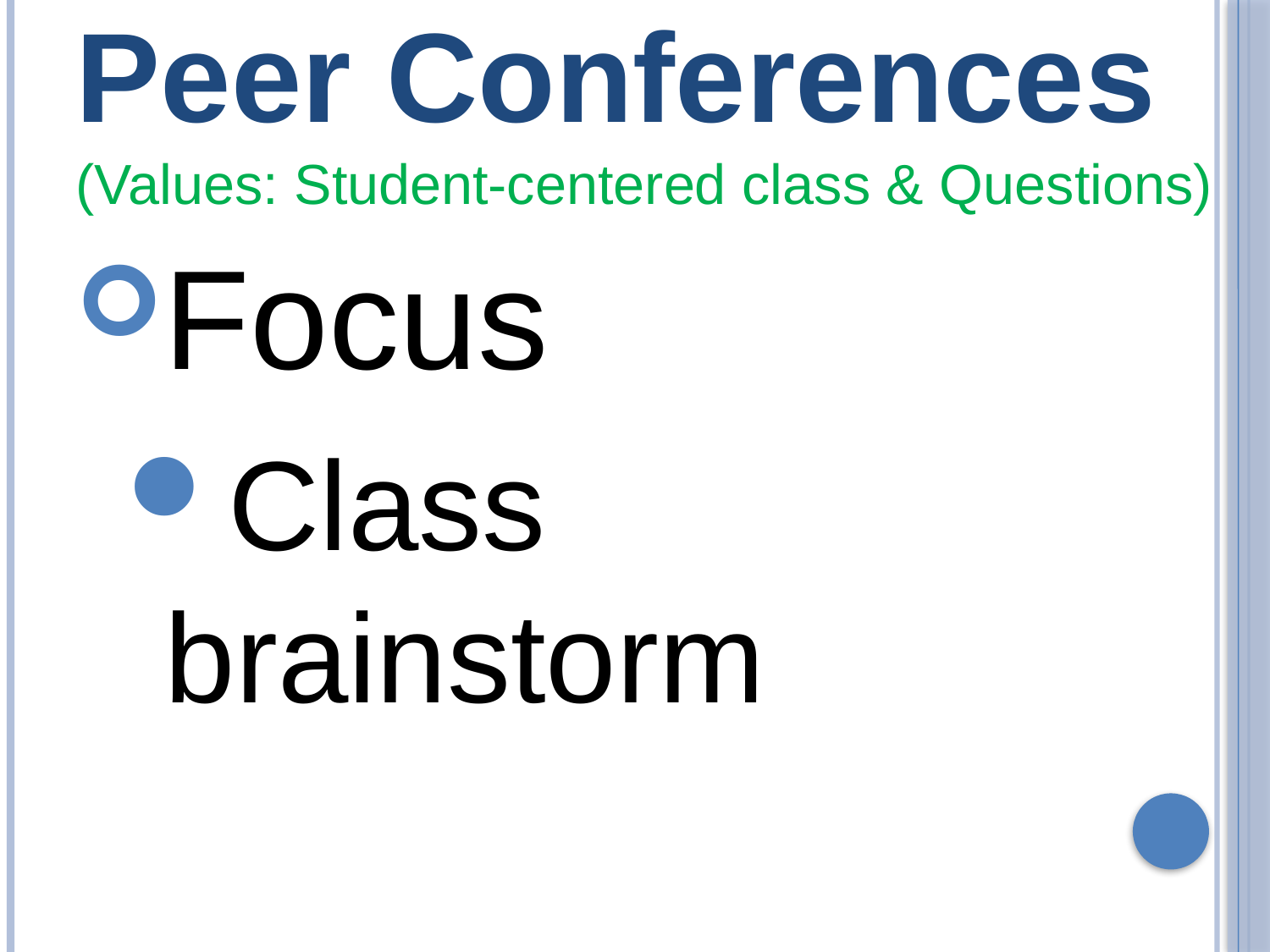

# Peer Conferences (Values: Student-centered class & Questions)
Focus
Class brainstorm